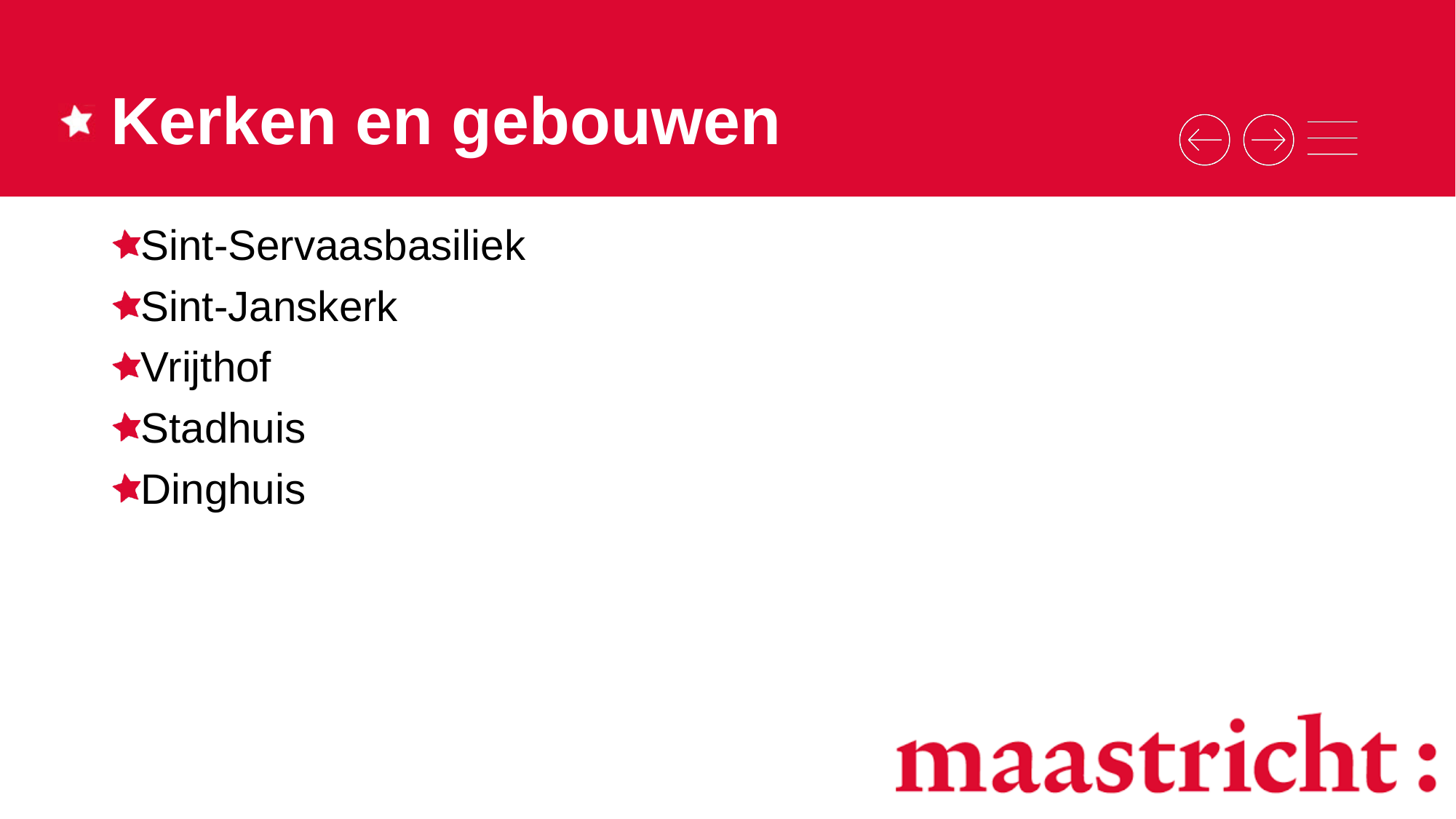

# Kerken en gebouwen
Sint-Servaasbasiliek
Sint-Janskerk
Vrijthof
Stadhuis
Dinghuis